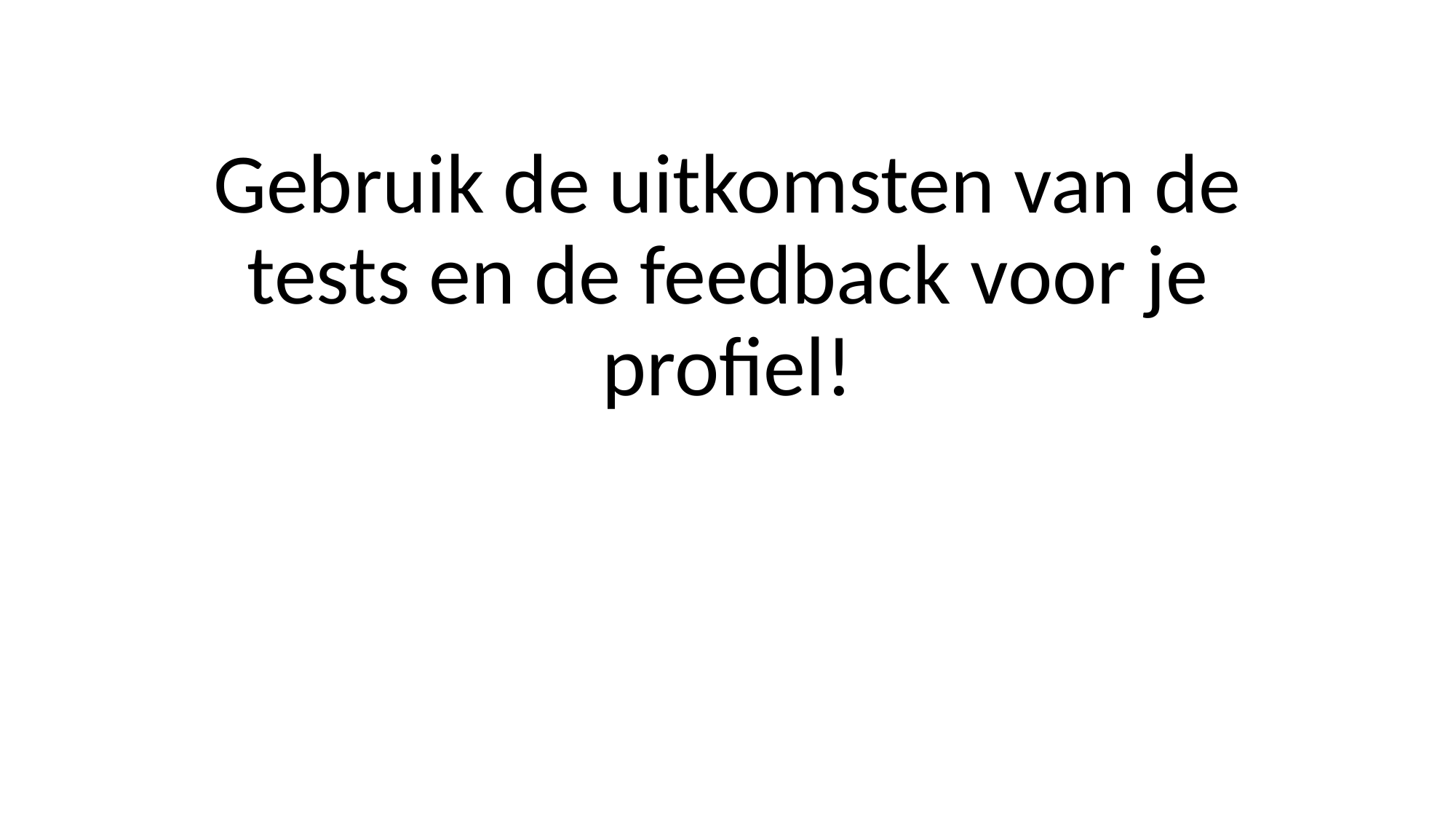

# Gebruik de uitkomsten van de tests en de feedback voor je profiel!